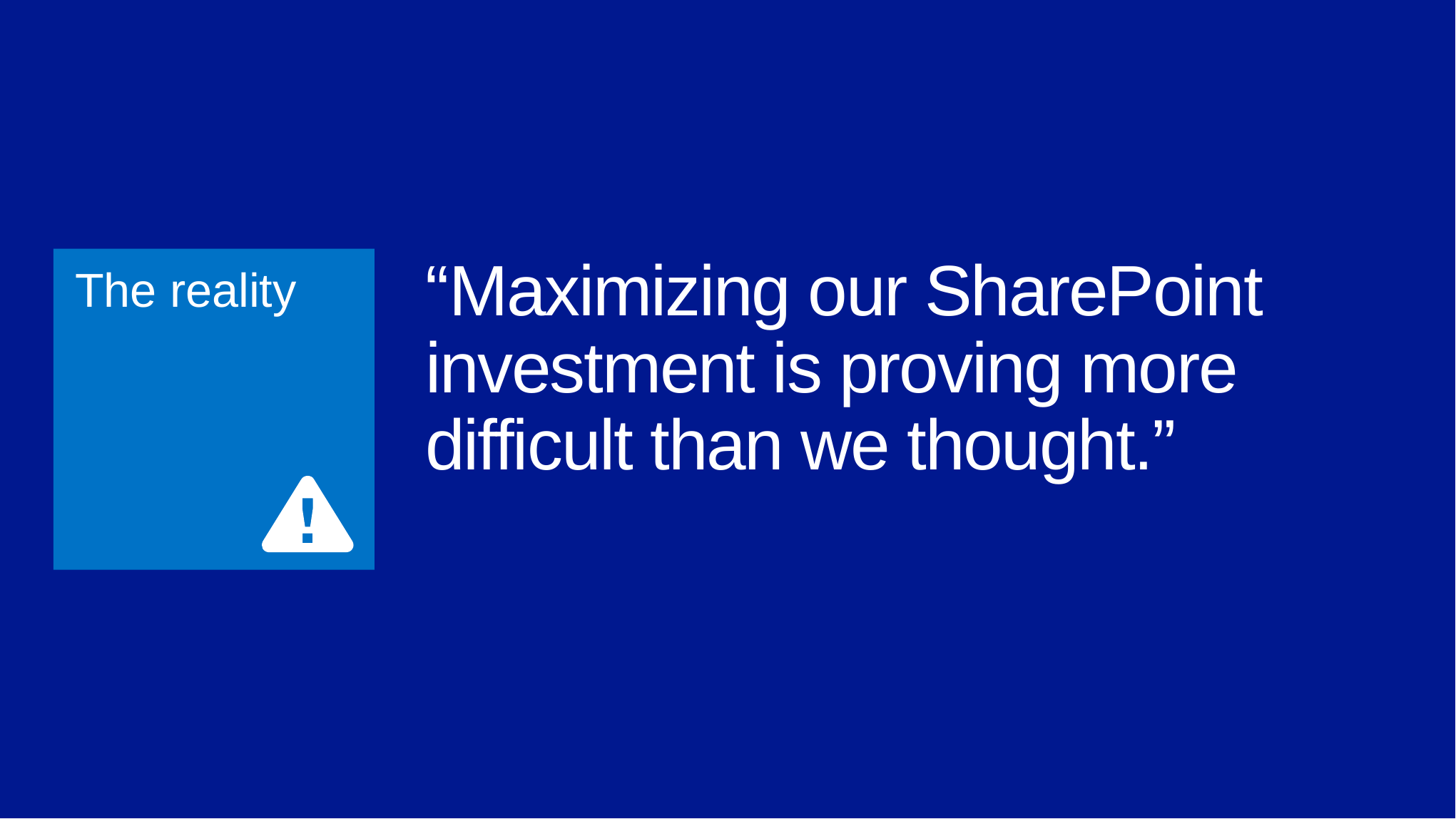

The reality
“Maximizing our SharePoint investment is proving more difficult than we thought.”